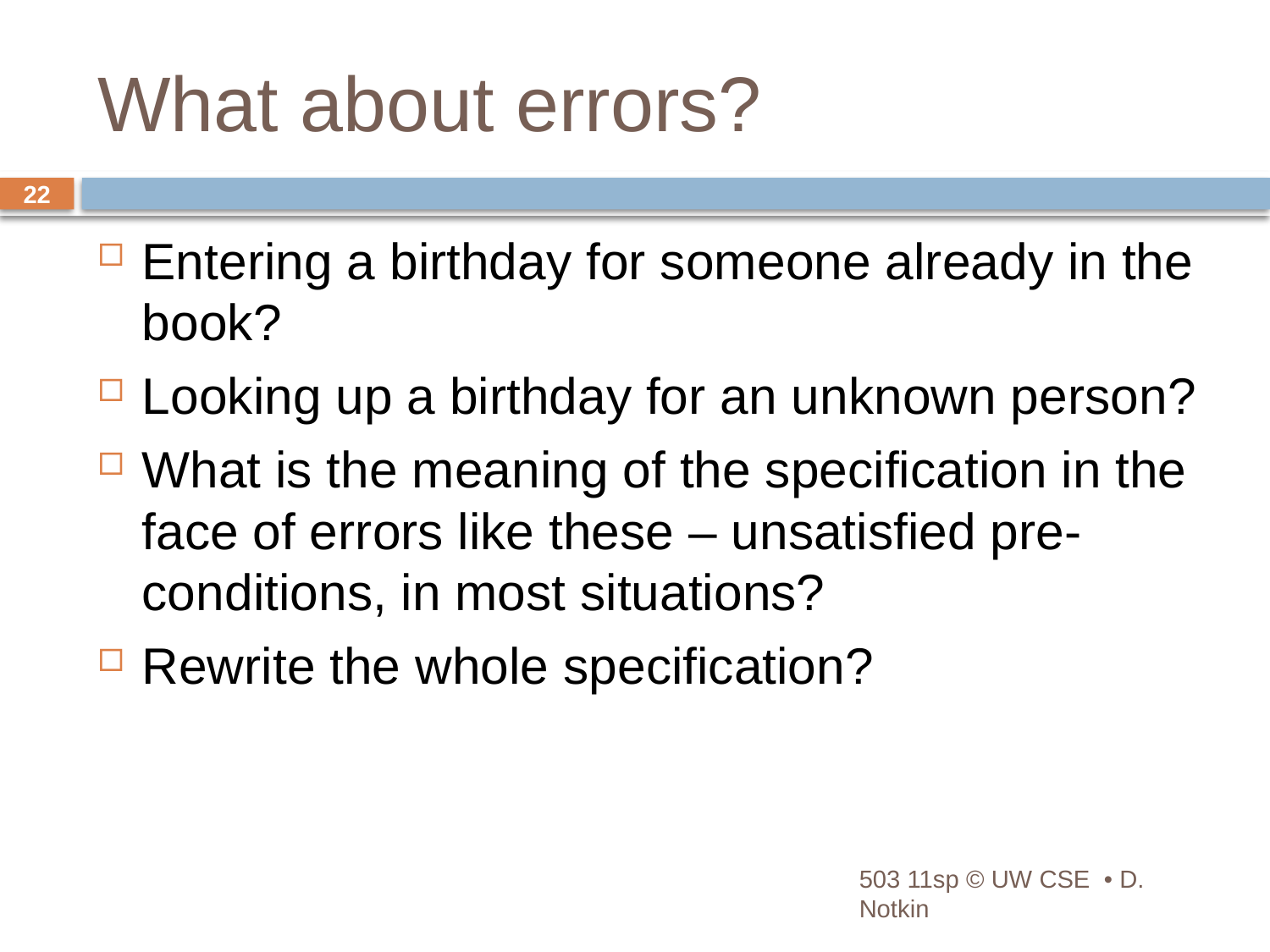

# What about errors?
22
Entering a birthday for someone already in the book?
Looking up a birthday for an unknown person?
What is the meaning of the specification in the face of errors like these – unsatisfied pre-conditions, in most situations?
Rewrite the whole specification?
503 11sp © UW CSE  • D. Notkin